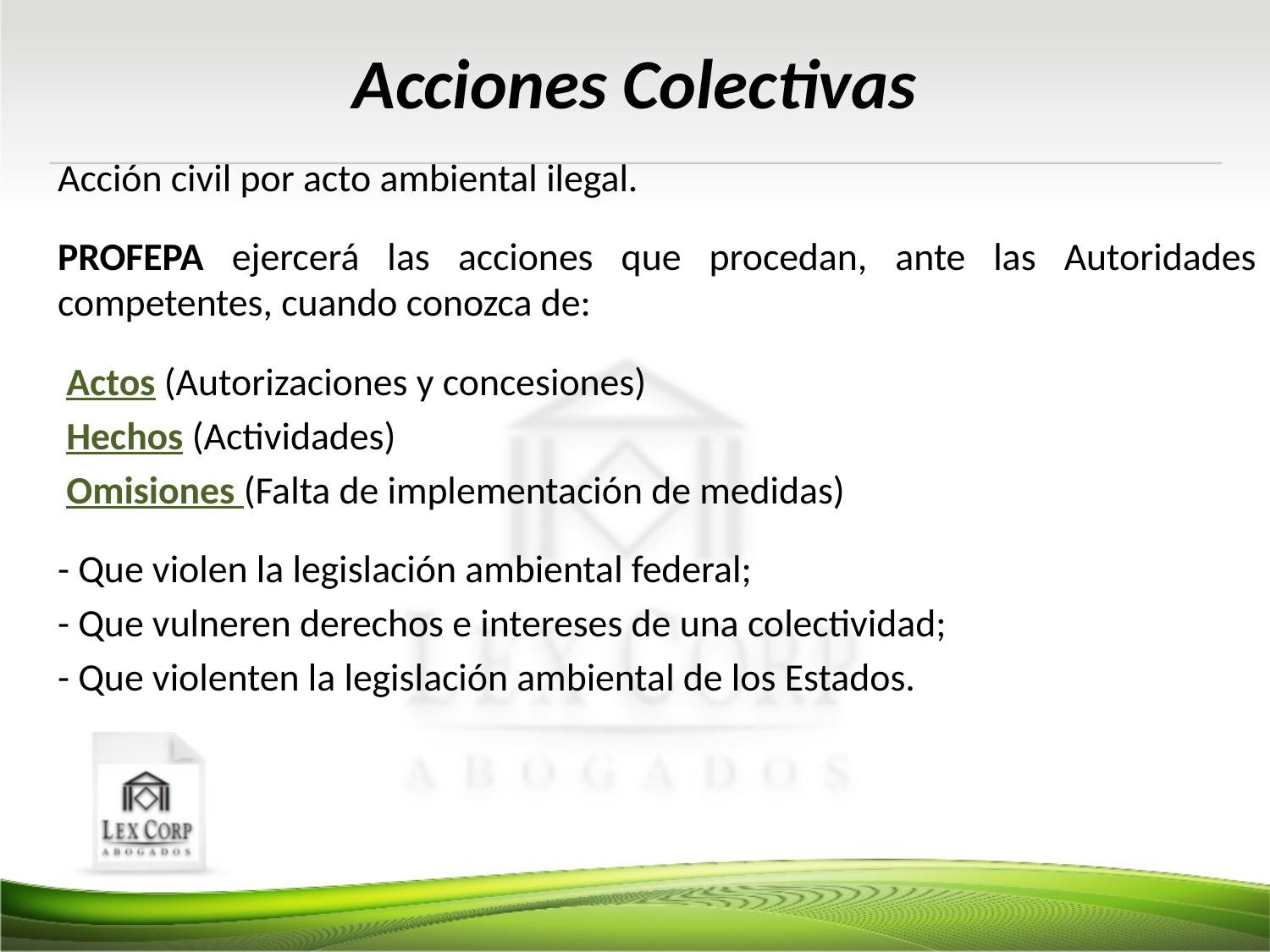

Acciones Colectivas
Acción civil por acto ambiental ilegal.

PROFEPA ejercerá las acciones que procedan, ante las Autoridades competentes, cuando conozca de:

 Actos (Autorizaciones y concesiones)
 Hechos (Actividades)
 Omisiones (Falta de implementación de medidas)

- Que violen la legislación ambiental federal;
- Que vulneren derechos e intereses de una colectividad;
- Que violenten la legislación ambiental de los Estados.